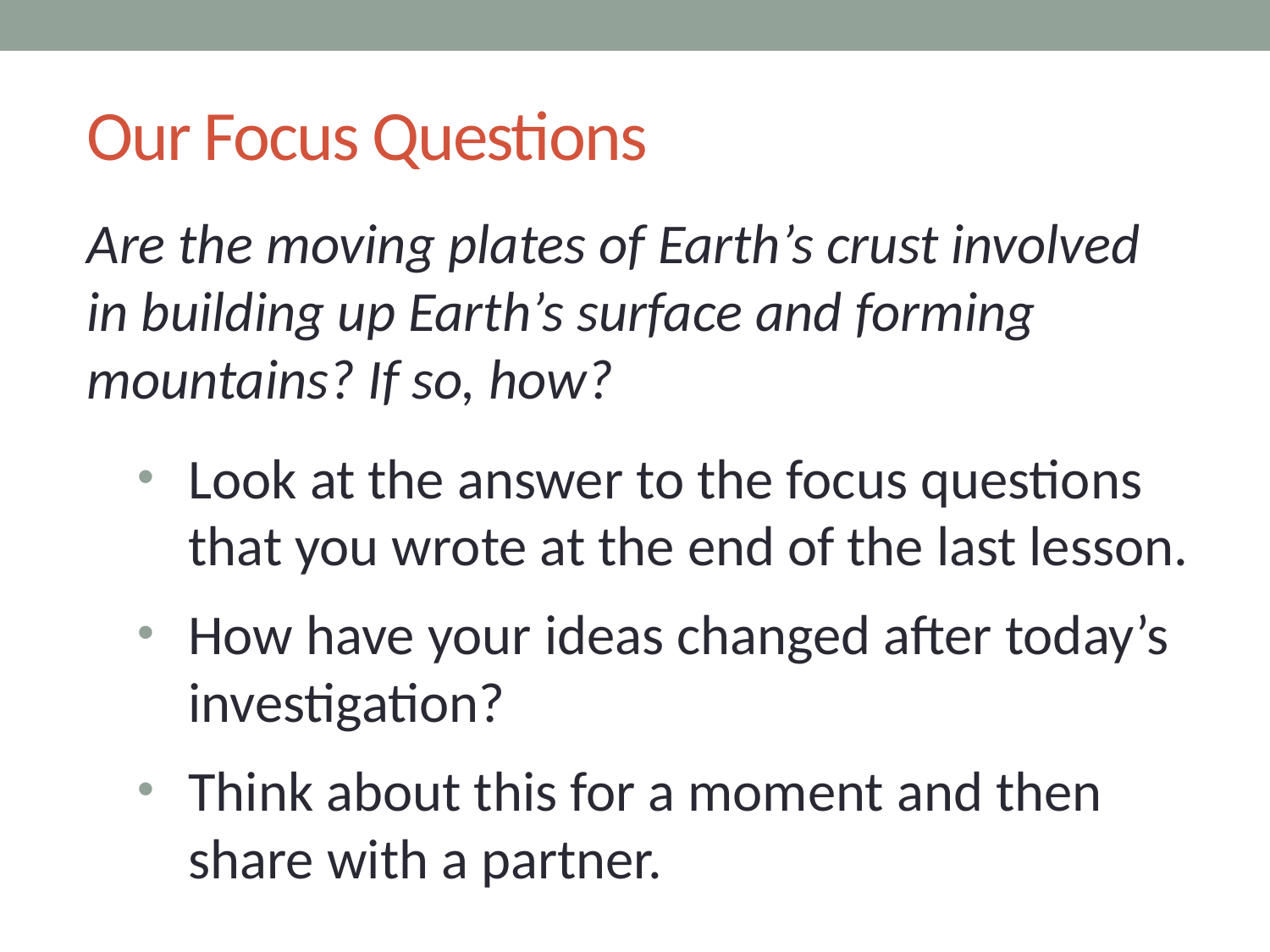

# Our Focus Questions
Are the moving plates of Earth’s crust involved in building up Earth’s surface and forming mountains? If so, how?
Look at the answer to the focus questions that you wrote at the end of the last lesson.
How have your ideas changed after today’s investigation?
Think about this for a moment and then share with a partner.